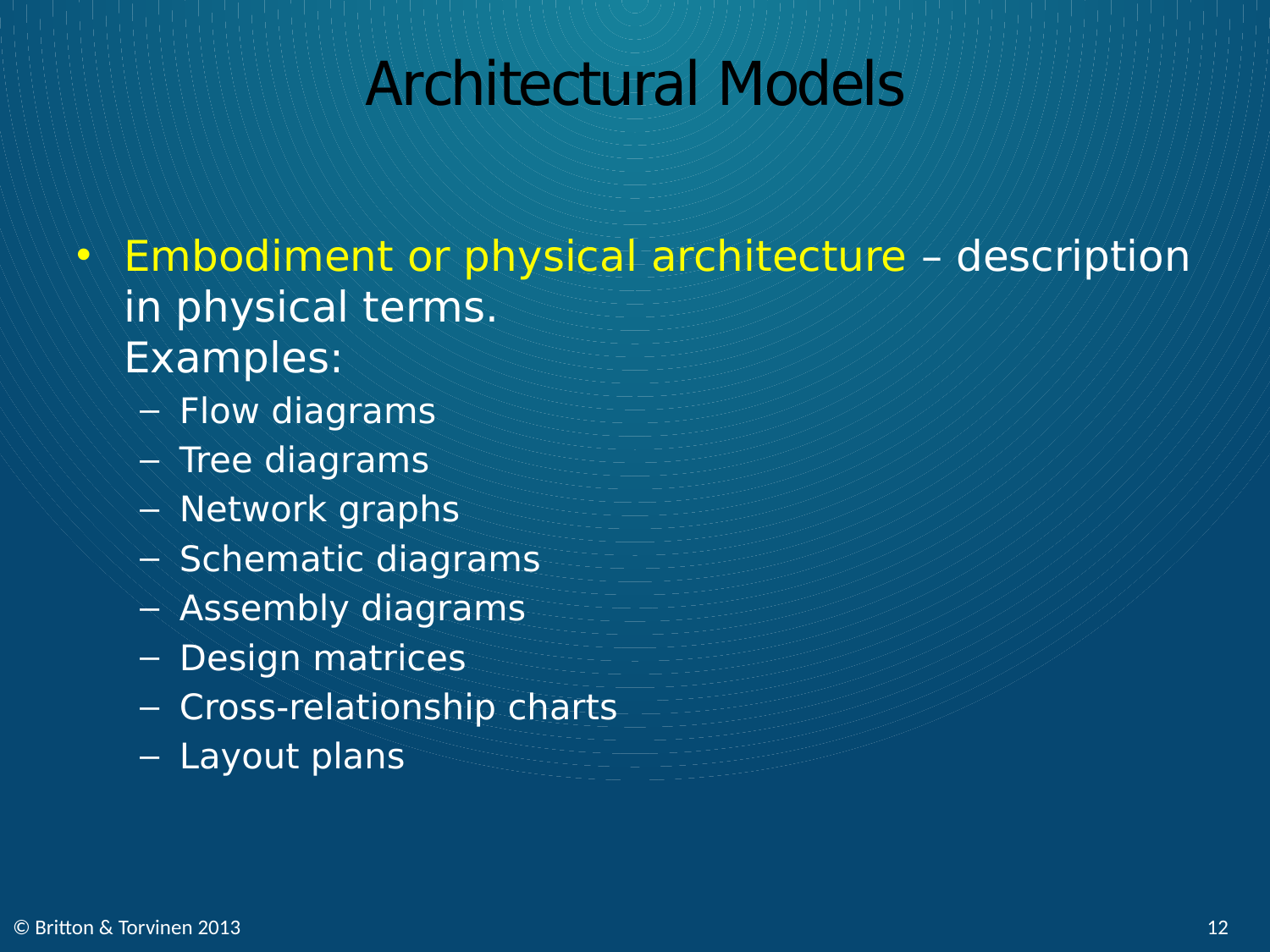

# Architectural Models
Embodiment or physical architecture – description in physical terms.
Examples:
Flow diagrams
Tree diagrams
Network graphs
Schematic diagrams
Assembly diagrams
Design matrices
Cross-relationship charts
Layout plans
© Britton & Torvinen 2013
12